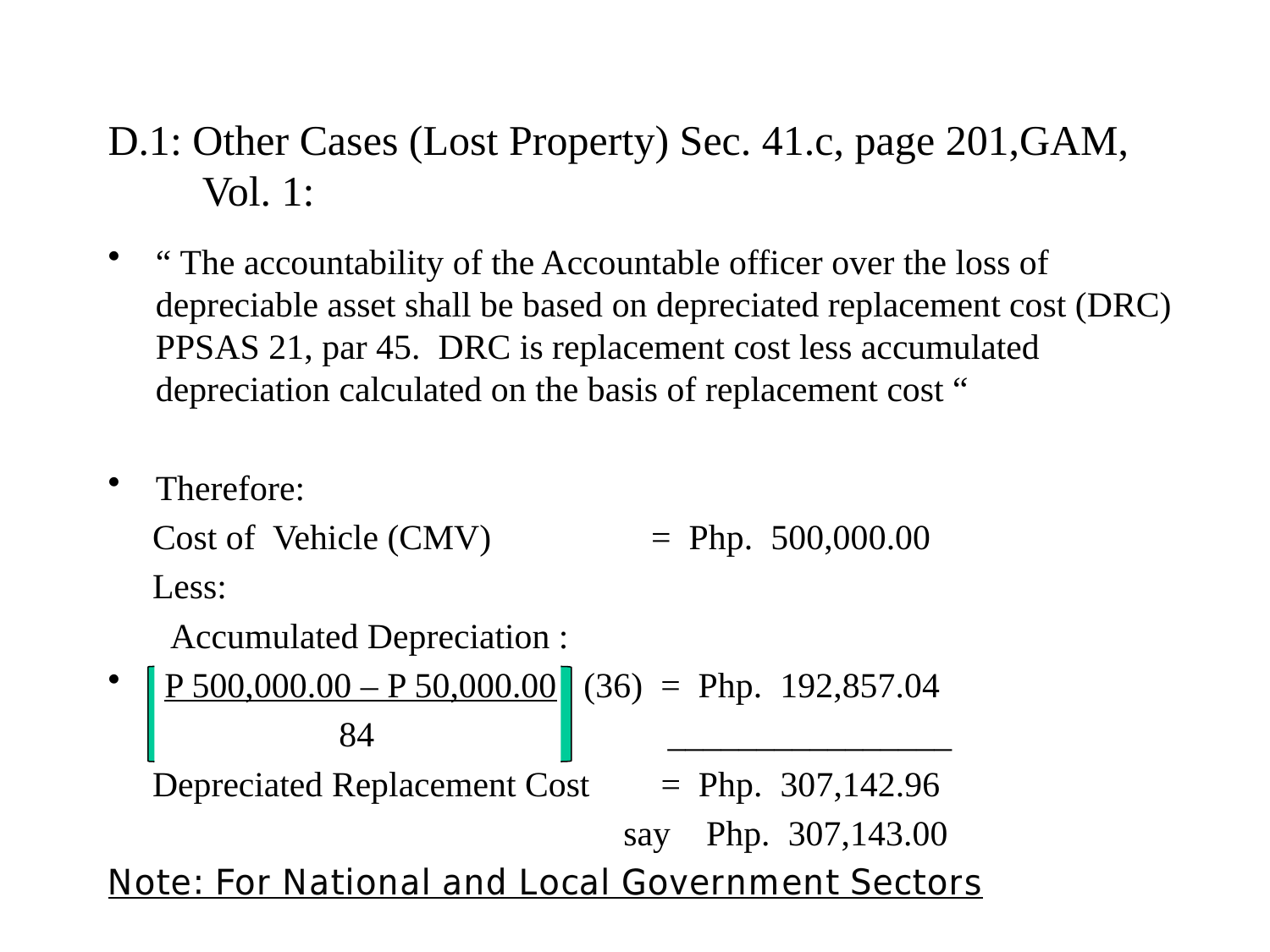

# D.1: Other Cases (Lost Property) Sec. 41.c, page 201,GAM, Vol. 1:
“ The accountability of the Accountable officer over the loss of depreciable asset shall be based on depreciated replacement cost (DRC) PPSAS 21, par 45.  DRC is replacement cost less accumulated depreciation calculated on the basis of replacement cost “

Therefore:
     Cost of  Vehicle (CMV)                  =  Php.  500,000.00
     Less:
       Accumulated Depreciation :
 P 500,000.00 – P 50,000.00   (36)  =  Php.  192,857.04
                          84                                 ________________
     Depreciated Replacement Cost        =  Php.  307,142.96
                                                          say    Php.  307,143.00
Note: For National and Local Government Sectors